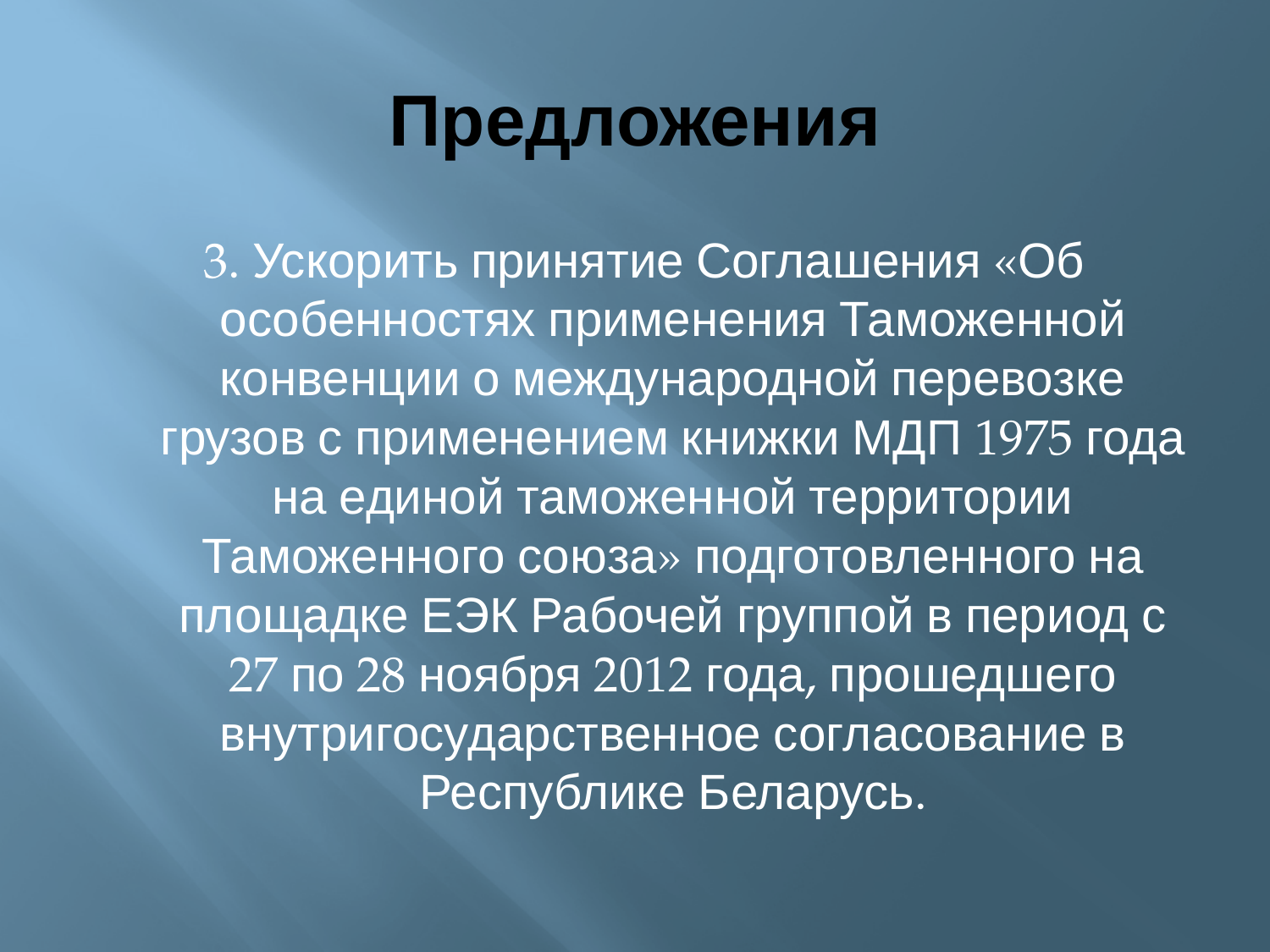

# Предложения
3. Ускорить принятие Соглашения «Об особенностях применения Таможенной конвенции о международной перевозке грузов с применением книжки МДП 1975 года на единой таможенной территории Таможенного союза» подготовленного на площадке ЕЭК Рабочей группой в период с 27 по 28 ноября 2012 года, прошедшего внутригосударственное согласование в Республике Беларусь.